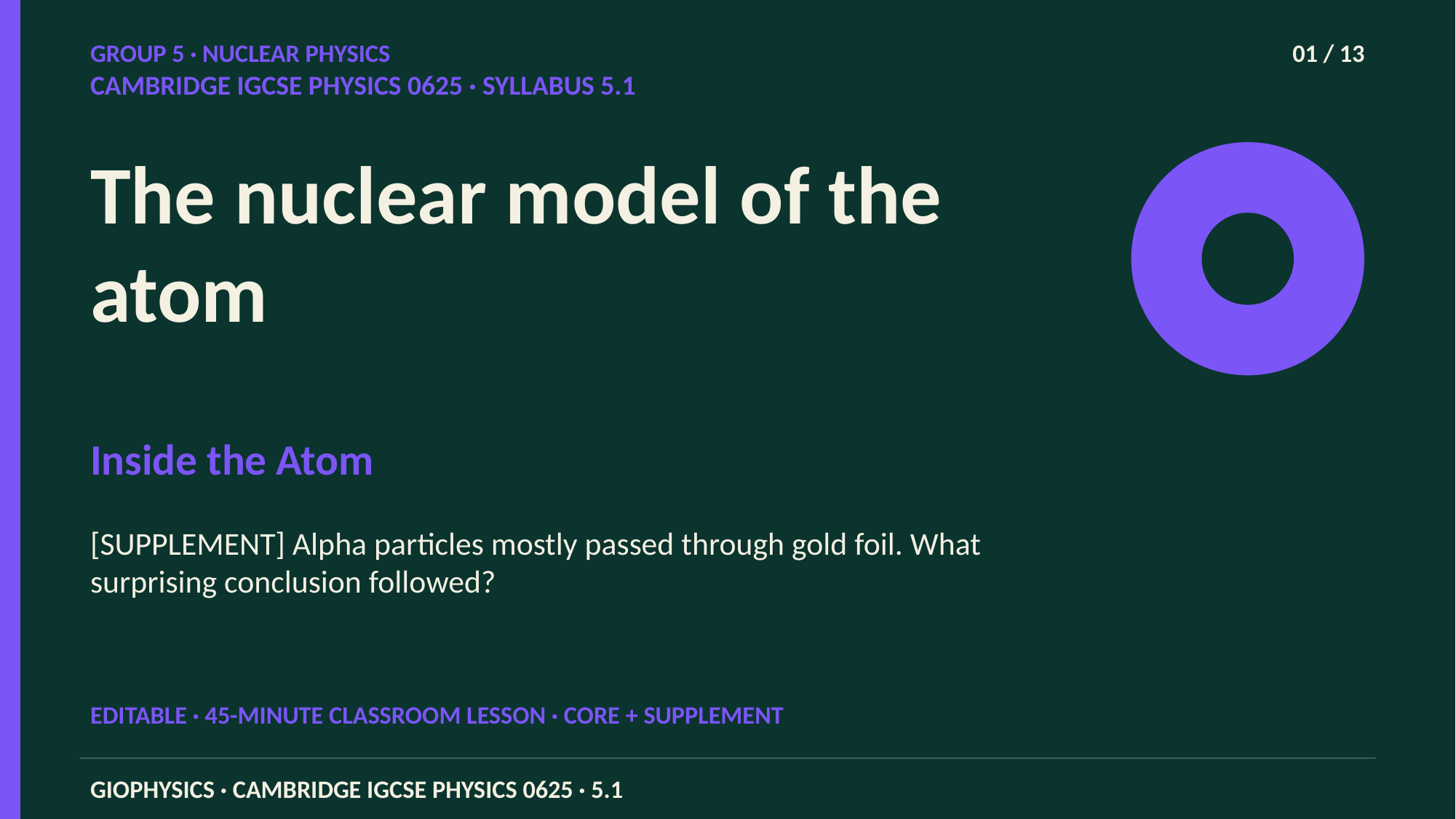

GROUP 5 · NUCLEAR PHYSICS
01 / 13
CAMBRIDGE IGCSE PHYSICS 0625 · SYLLABUS 5.1
The nuclear model of the atom

Inside the Atom
[SUPPLEMENT] Alpha particles mostly passed through gold foil. What surprising conclusion followed?
EDITABLE · 45-MINUTE CLASSROOM LESSON · CORE + SUPPLEMENT

GIOPHYSICS · CAMBRIDGE IGCSE PHYSICS 0625 · 5.1